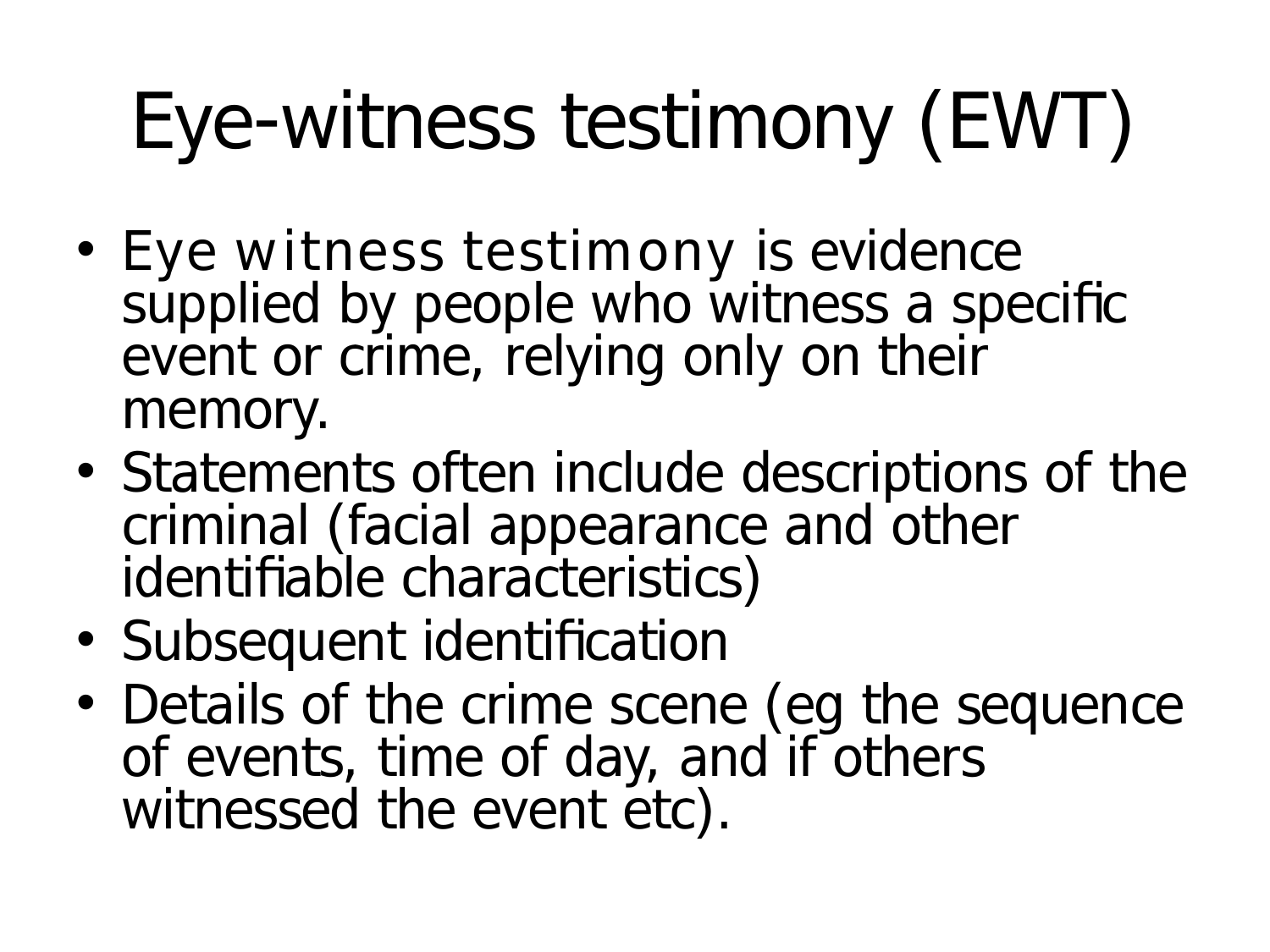

# Eye-witness testimony (EWT)
Eye witness testimony is evidence supplied by people who witness a specific event or crime, relying only on their memory.
Statements often include descriptions of the criminal (facial appearance and other identifiable characteristics)
Subsequent identification
Details of the crime scene (eg the sequence of events, time of day, and if others witnessed the event etc).